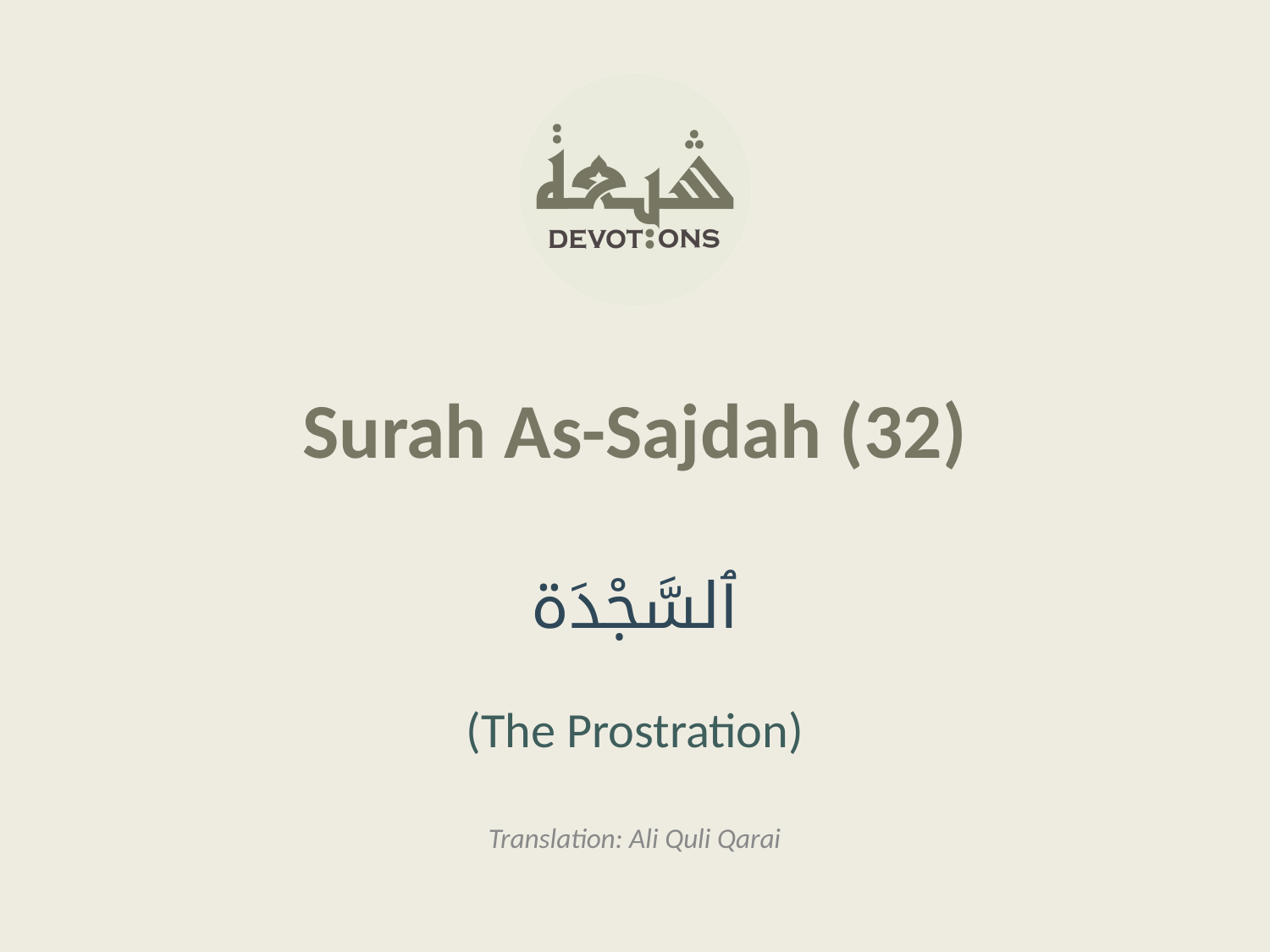

Surah As-Sajdah (32)
ٱلسَّجْدَة
(The Prostration)
Translation: Ali Quli Qarai